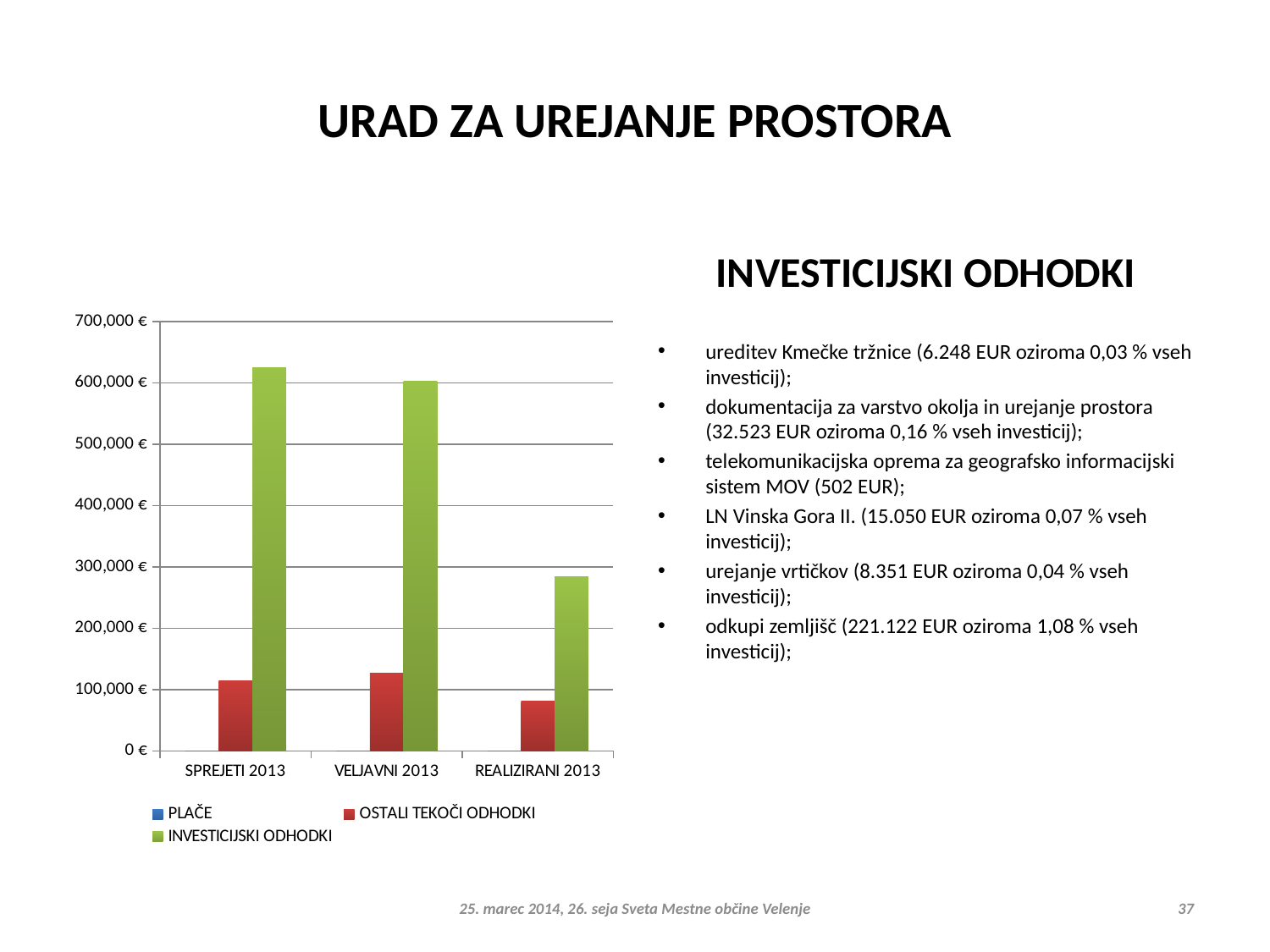

# URAD ZA UREJANJE PROSTORA

INVESTICIJSKI ODHODKI

### Chart

| Category | PLAČE | OSTALI TEKOČI ODHODKI | INVESTICIJSKI ODHODKI |
|---|---|---|---|
| SPREJETI 2013 | 0.0 | 114230.0 | 625112.0 |
| VELJAVNI 2013 | 0.0 | 126974.0 | 602146.0 |
| REALIZIRANI 2013 | 0.0 | 80552.0 | 283798.0 |
ureditev Kmečke tržnice (6.248 EUR oziroma 0,03 % vseh investicij);
dokumentacija za varstvo okolja in urejanje prostora (32.523 EUR oziroma 0,16 % vseh investicij);
telekomunikacijska oprema za geografsko informacijski sistem MOV (502 EUR);
LN Vinska Gora II. (15.050 EUR oziroma 0,07 % vseh investicij);
urejanje vrtičkov (8.351 EUR oziroma 0,04 % vseh investicij);
odkupi zemljišč (221.122 EUR oziroma 1,08 % vseh investicij);

25. marec 2014, 26. seja Sveta Mestne občine Velenje
37